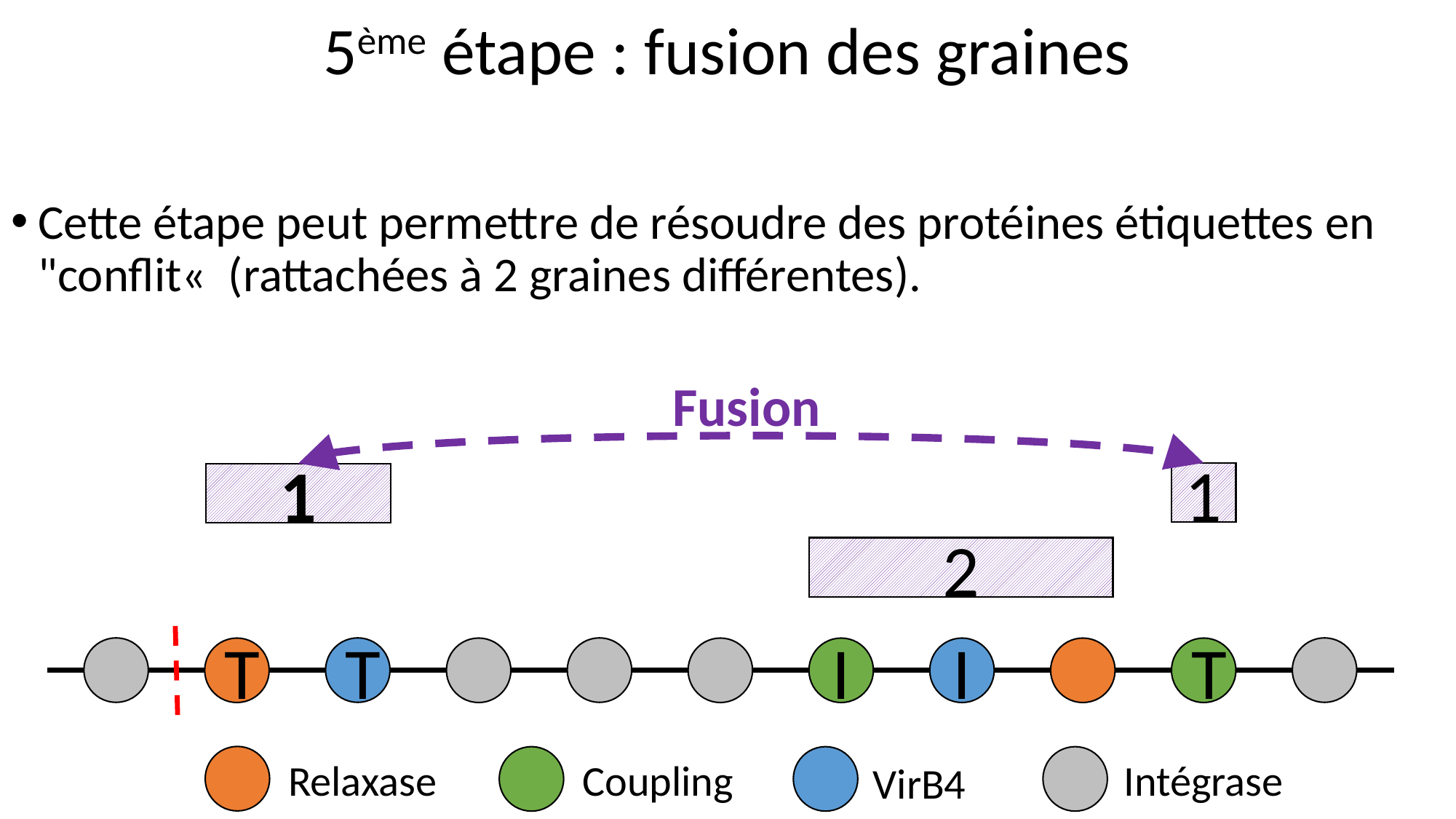

# 5ème étape : fusion des graines
Cette étape peut permettre de résoudre des protéines étiquettes en "conflit«  (rattachées à 2 graines différentes).
Fusion
1
1
2

T

T

I
I

T

Relaxase
Coupling
Intégrase
VirB4